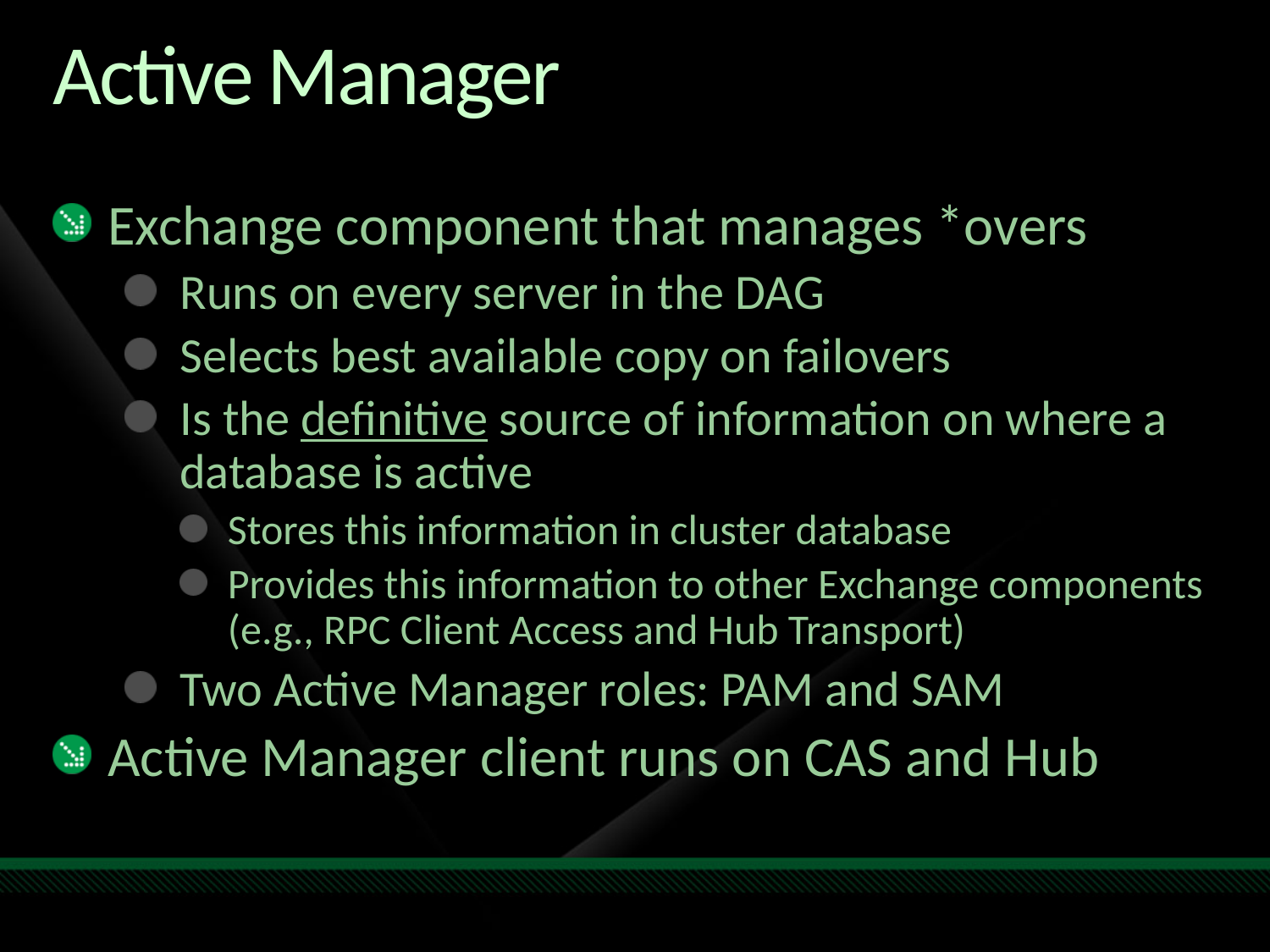

# Active Manager
Exchange component that manages *overs
Runs on every server in the DAG
Selects best available copy on failovers
Is the definitive source of information on where a database is active
Stores this information in cluster database
Provides this information to other Exchange components (e.g., RPC Client Access and Hub Transport)
Two Active Manager roles: PAM and SAM
Active Manager client runs on CAS and Hub